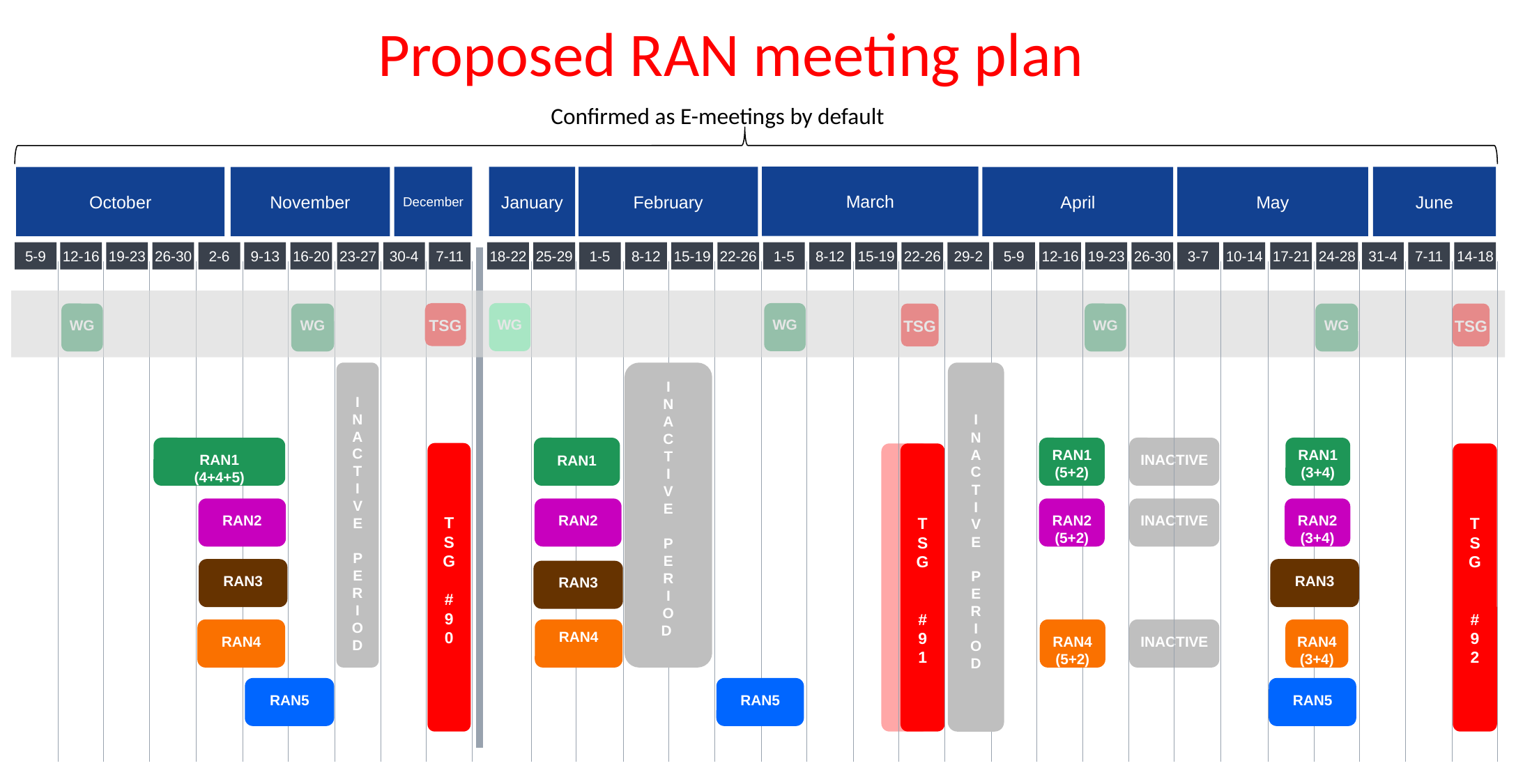

# Proposed RAN meeting plan
Confirmed as E-meetings by default

March
December
January
February
June
October
November
April
May
14-18
5-9
12-16
19-23
26-30
2-6
9-13
16-20
23-27
30-4
7-11
18-22
25-29
1-5
8-12
15-19
22-26
1-5
8-12
15-19
22-26
29-2
5-9
12-16
19-23
26-30
3-7
10-14
17-21
24-28
31-4
7-11

TSG
WG
WG
WG
WG
WG
WG
TSG
TSG

I
N
A
C
T
I
V
E

P
E
R
I
O
D

I
N
A
C
T
I
V
E

P
E
R
I
O
D

I
N
A
C
T
I
V
E

P
E
R
I
O
D

INACTIVE

RAN1
RAN2
RAN3
RAN4

Q
U
I
E
T

P
E
R
I
O
D
RAN1
(4+4+5)
RAN1
RAN1
(5+2)
RAN1
(3+4)

T
S
G

#
9
0

T
S
G

#
9
1

T
S
G

#
9
2

RAN2
RAN2
RAN2
(5+2)
INACTIVE

RAN1
RAN2
RAN3
RAN4

Q
U
I
E
T

P
E
R
I
O
D
RAN2
(3+4)
RAN3
RAN3
RAN3
INACTIVE

RAN1
RAN2
RAN3
RAN4

Q
U
I
E
T

P
E
R
I
O
D
RAN4
RAN4
RAN4
(5+2)
RAN4
(3+4)
RAN5
RAN5
RAN5